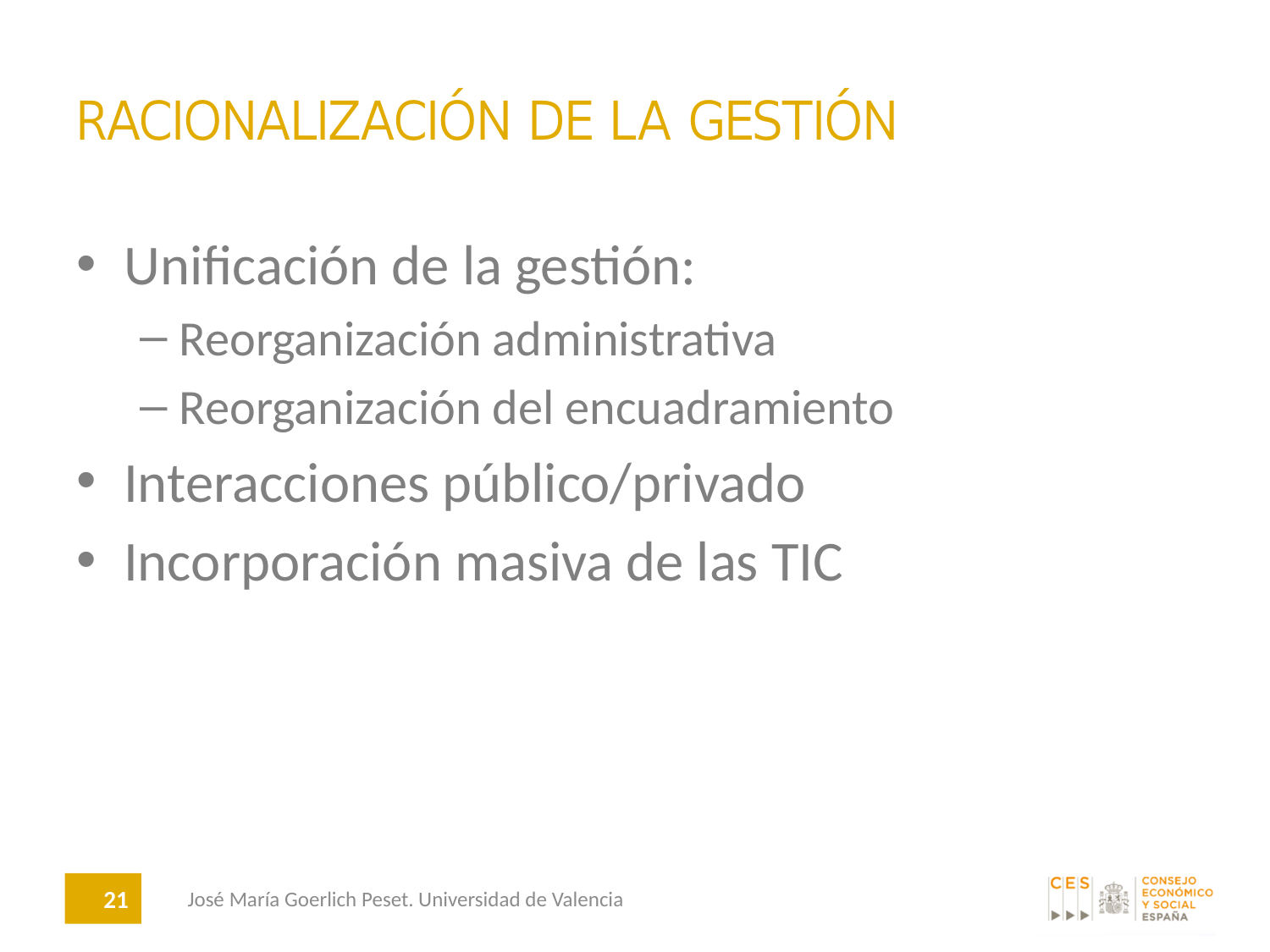

# Racionalización de la gestión
Unificación de la gestión:
Reorganización administrativa
Reorganización del encuadramiento
Interacciones público/privado
Incorporación masiva de las TIC
21
José María Goerlich Peset. Universidad de Valencia